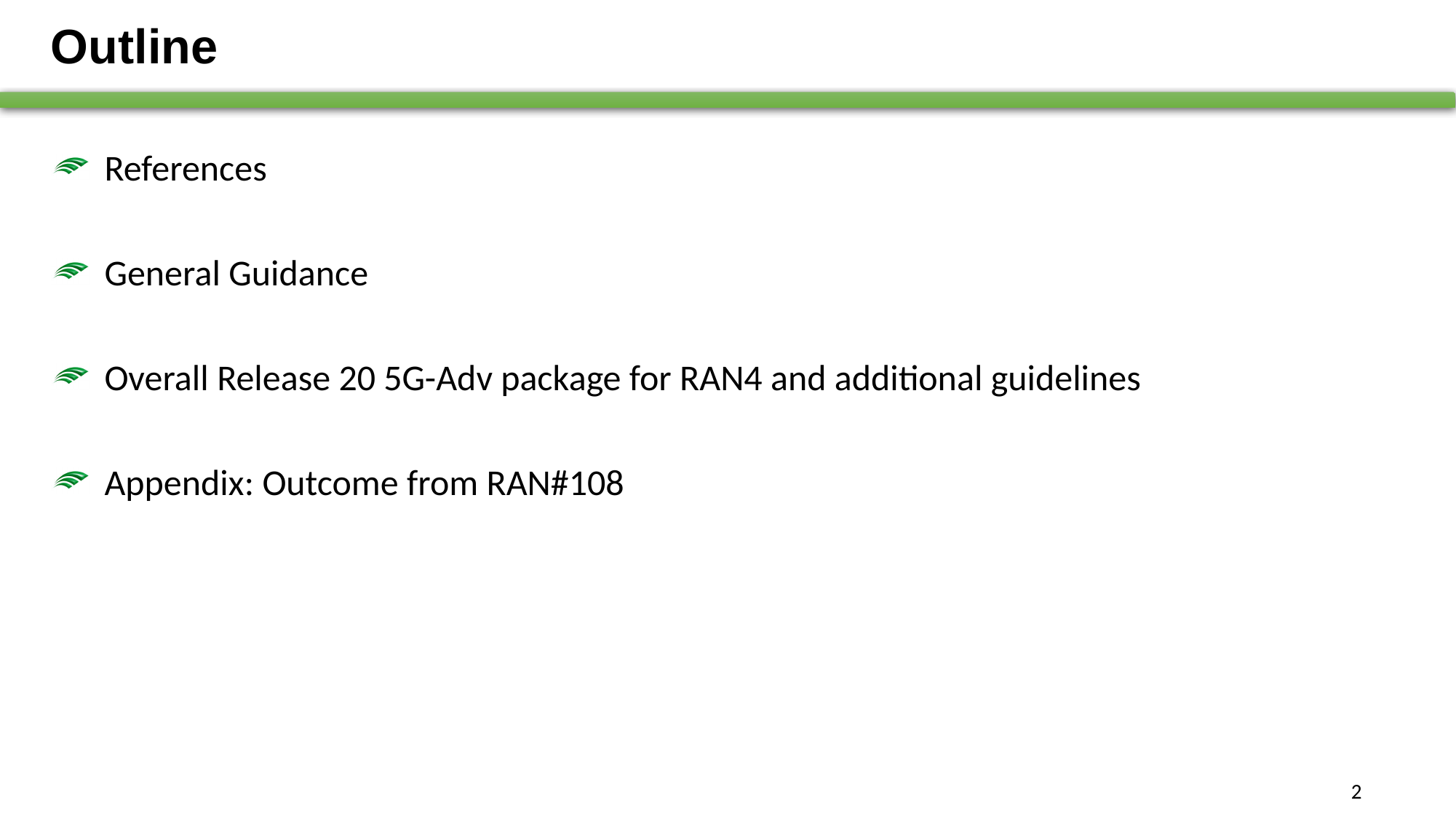

# Outline
References

General Guidance

Overall Release 20 5G-Adv package for RAN4 and additional guidelines

Appendix: Outcome from RAN#108